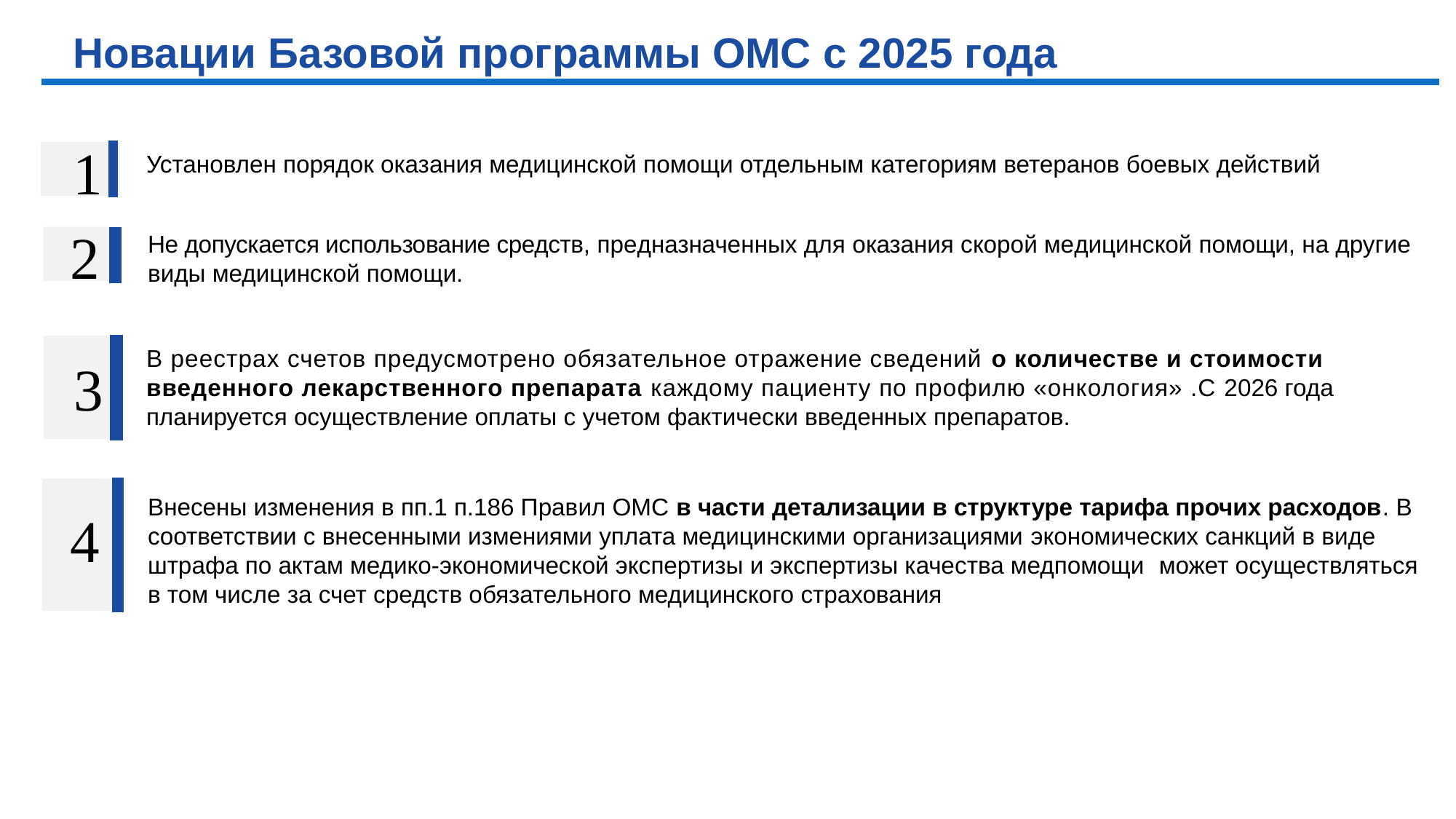

Новации Базовой программы ОМС с 2025 года
Установлен порядок оказания медицинской помощи отдельным категориям ветеранов боевых действий

1
Не допускается использование средств, предназначенных для оказания скорой медицинской помощи, на другие виды медицинской помощи.

2

В реестрах счетов предусмотрено обязательное отражение сведений о количестве и стоимости введенного лекарственного препарата каждому пациенту по профилю «онкология» .С 2026 года планируется осуществление оплаты с учетом фактически введенных препаратов.

3

Внесены изменения в пп.1 п.186 Правил ОМС в части детализации в структуре тарифа прочих расходов. В соответствии с внесенными измениями уплата медицинскими организациями экономических санкций в виде штрафа по актам медико-экономической экспертизы и экспертизы качества медпомощи  может осуществляться в том числе за счет средств обязательного медицинского страхования

4